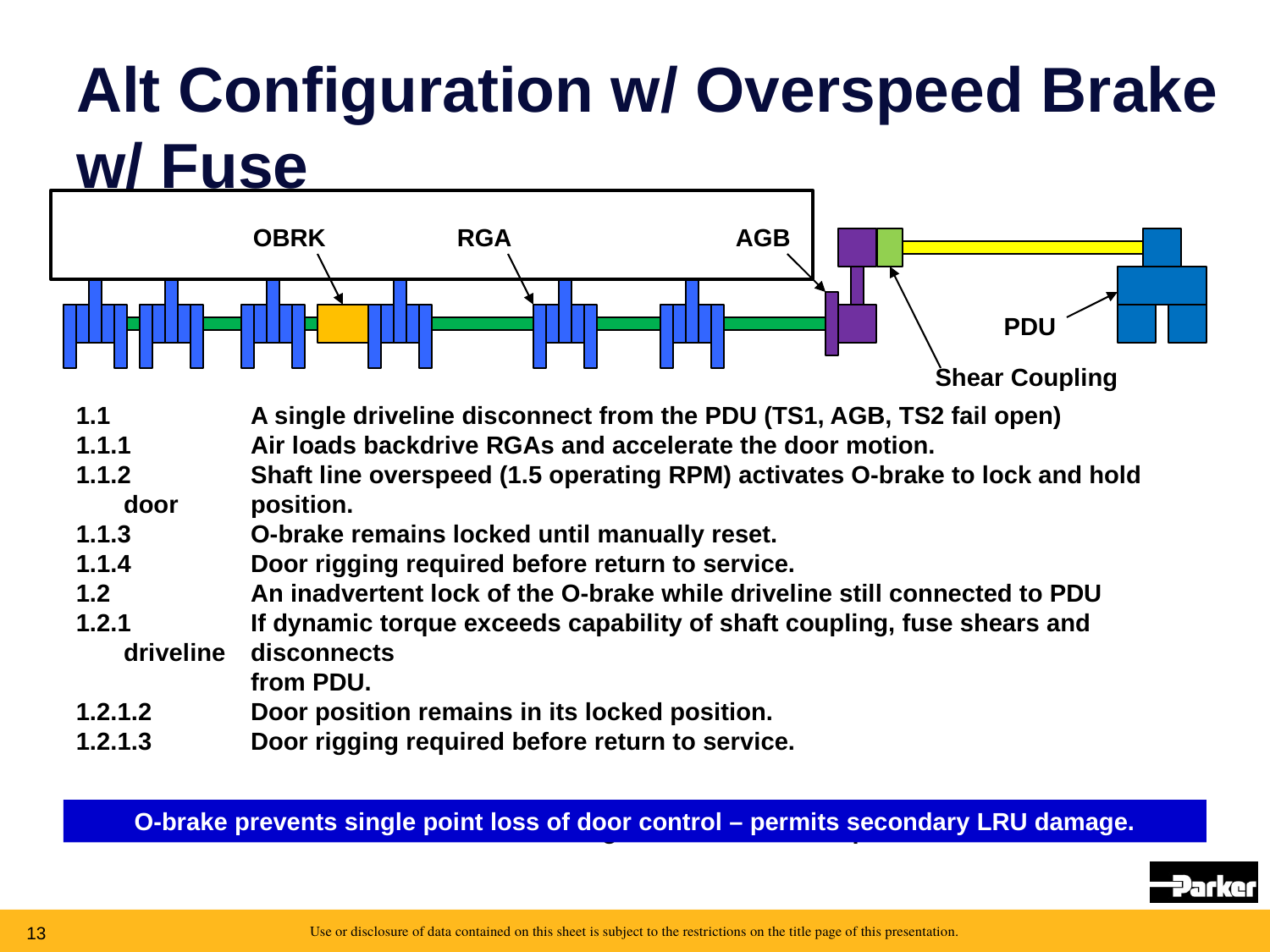

# Alt Configuration w/ Overspeed Brake w/ Fuse

OBRK
RGA
AGB

Shear Coupling

PDU

1.1		A single driveline disconnect from the PDU (TS1, AGB, TS2 fail open)
1.1.1	Air loads backdrive RGAs and accelerate the door motion.
1.1.2	Shaft line overspeed (1.5 operating RPM) activates O-brake to lock and hold door         	position.
1.1.3	O-brake remains locked until manually reset.
1.1.4	Door rigging required before return to service.
1.2		An inadvertent lock of the O-brake while driveline still connected to PDU
1.2.1	If dynamic torque exceeds capability of shaft coupling, fuse shears and driveline 	disconnects
		from PDU.
1.2.1.2	Door position remains in its locked position.
1.2.1.3	Door rigging required before return to service.

2		 A door obstruction might shear the fuse to protect TS1 and PDU.
O-brake prevents single point loss of door control – permits secondary LRU damage.